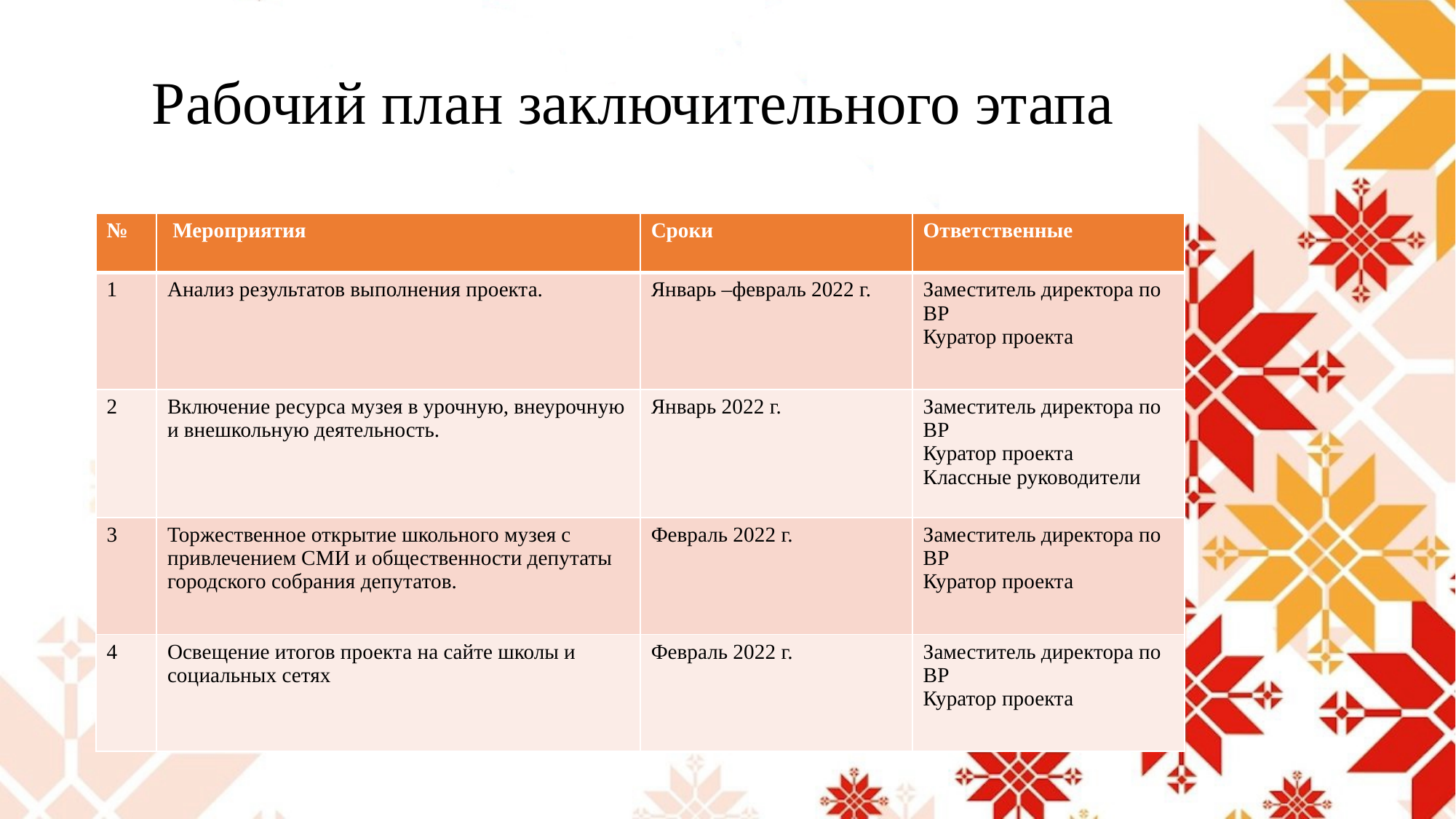

# Рабочий план заключительного этапа
| № | Мероприятия | Сроки | Ответственные |
| --- | --- | --- | --- |
| 1 | Анализ результатов выполнения проекта. | Январь –февраль 2022 г. | Заместитель директора по ВР Куратор проекта |
| 2 | Включение ресурса музея в урочную, внеурочную и внешкольную деятельность. | Январь 2022 г. | Заместитель директора по ВР Куратор проекта Классные руководители |
| 3 | Торжественное открытие школьного музея с привлечением СМИ и общественности депутаты городского собрания депутатов. | Февраль 2022 г. | Заместитель директора по ВР Куратор проекта |
| 4 | Освещение итогов проекта на сайте школы и социальных сетях | Февраль 2022 г. | Заместитель директора по ВР Куратор проекта |